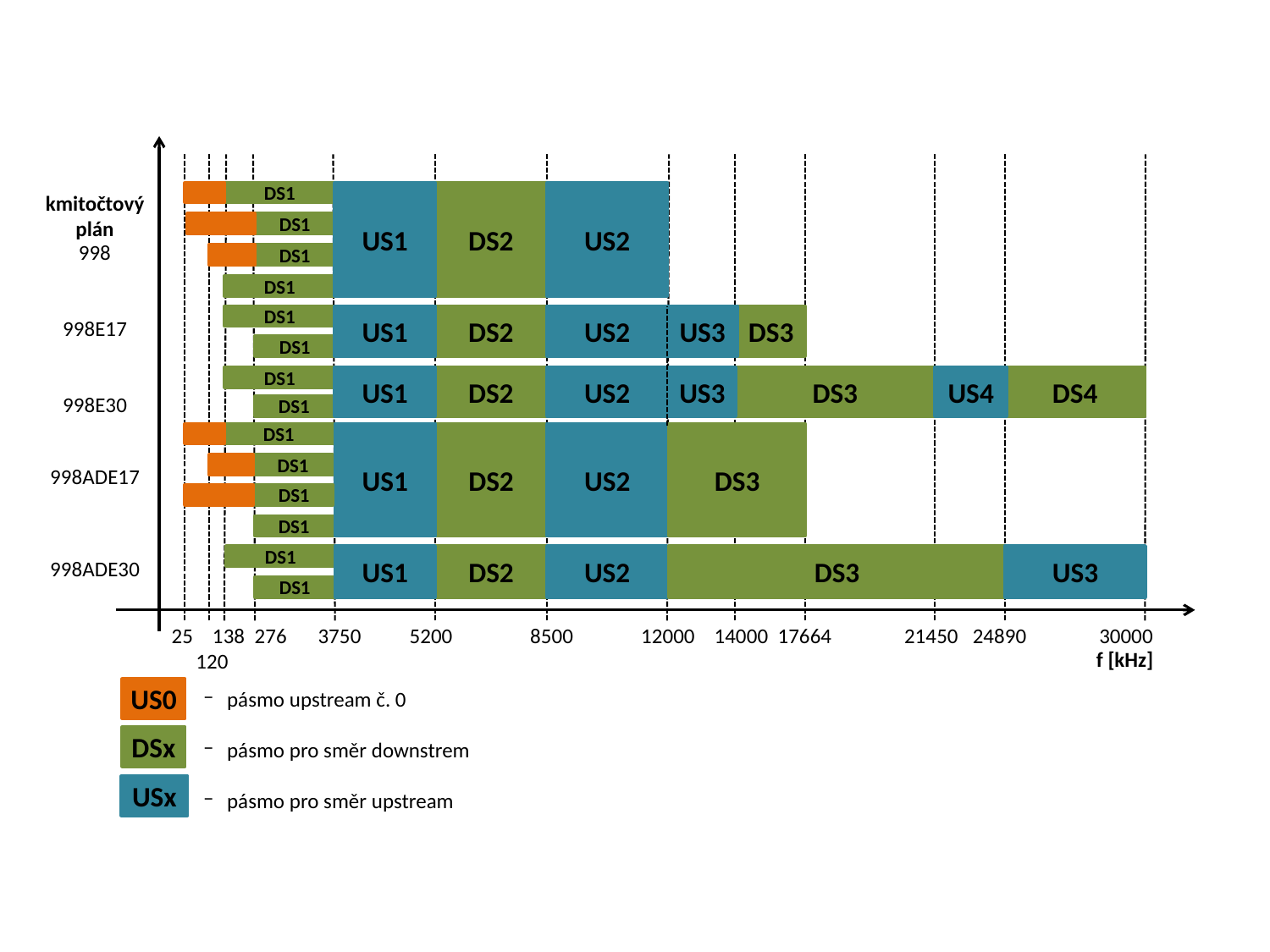

kmitočtový plán

DS1
US1
DS2
US2
998

998E17

998E30

998ADE17

998ADE30

DS1

DS1
DS1
DS1
US1
DS2
US2
US3
DS3
DS1
DS1
US1
DS2
US2
US3
DS3
US4
DS4
DS1

DS1
US1
DS2
US2
DS3

DS1

DS1
DS1
DS1
US1
DS2
US2
DS3
US3
DS1
25    138  276 	    3750          5200                8500              12000    14000  17664               21450   24890               30000
     120
f [kHz]
US0
pásmo upstream č. 0

pásmo pro směr downstrem

pásmo pro směr upstream
DSx
USx